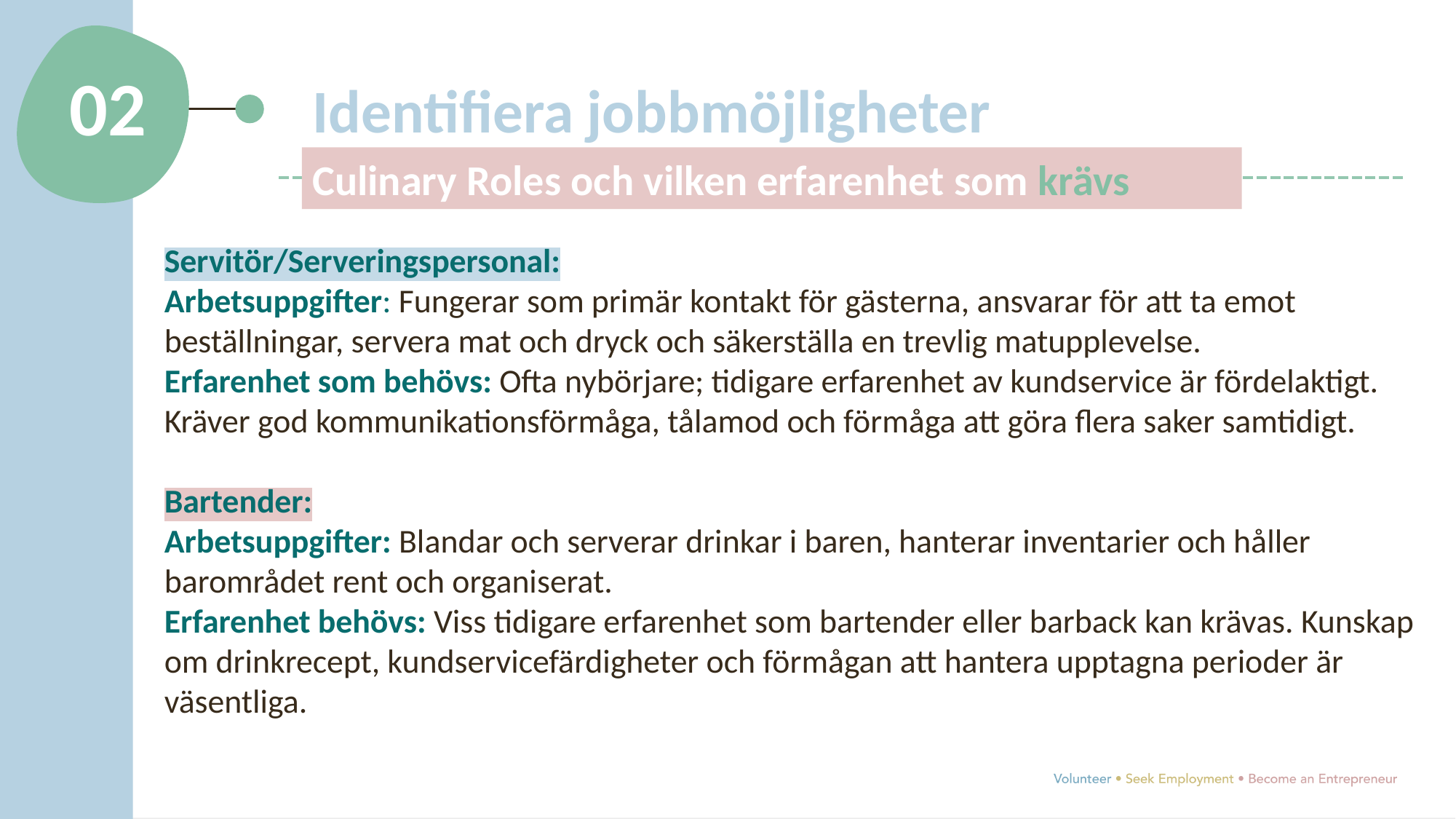

02
Identifiera jobbmöjligheter

Culinary Roles och vilken erfarenhet som krävs
Servitör/Serveringspersonal:
Arbetsuppgifter: Fungerar som primär kontakt för gästerna, ansvarar för att ta emot beställningar, servera mat och dryck och säkerställa en trevlig matupplevelse.
Erfarenhet som behövs: Ofta nybörjare; tidigare erfarenhet av kundservice är fördelaktigt. Kräver god kommunikationsförmåga, tålamod och förmåga att göra flera saker samtidigt.

Bartender:
Arbetsuppgifter: Blandar och serverar drinkar i baren, hanterar inventarier och håller barområdet rent och organiserat.
Erfarenhet behövs: Viss tidigare erfarenhet som bartender eller barback kan krävas. Kunskap om drinkrecept, kundservicefärdigheter och förmågan att hantera upptagna perioder är väsentliga.